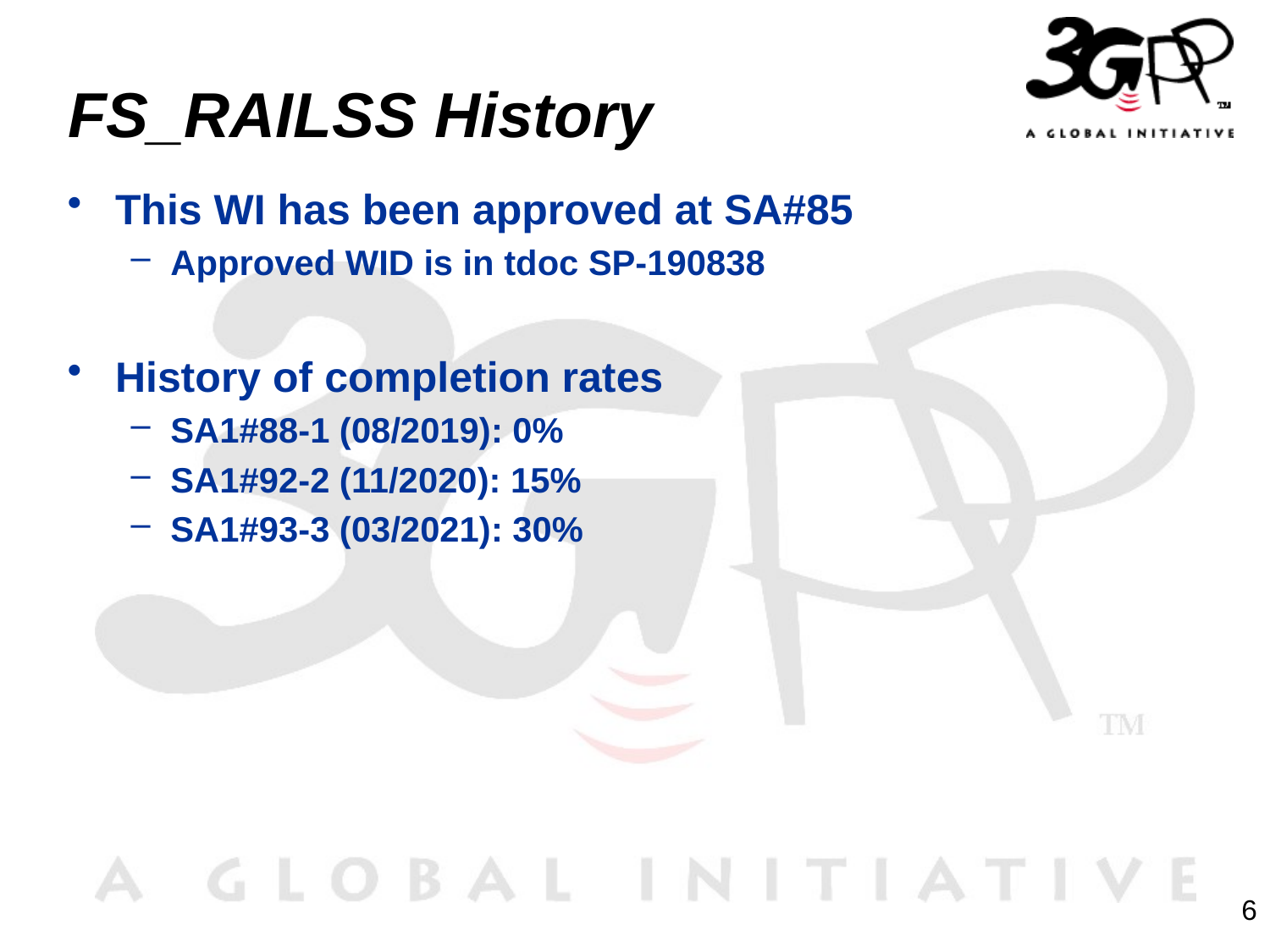

# FS_RAILSS History
This WI has been approved at SA#85
Approved WID is in tdoc SP-190838

History of completion rates
SA1#88-1 (08/2019): 0%
SA1#92-2 (11/2020): 15%
SA1#93-3 (03/2021): 30%
6